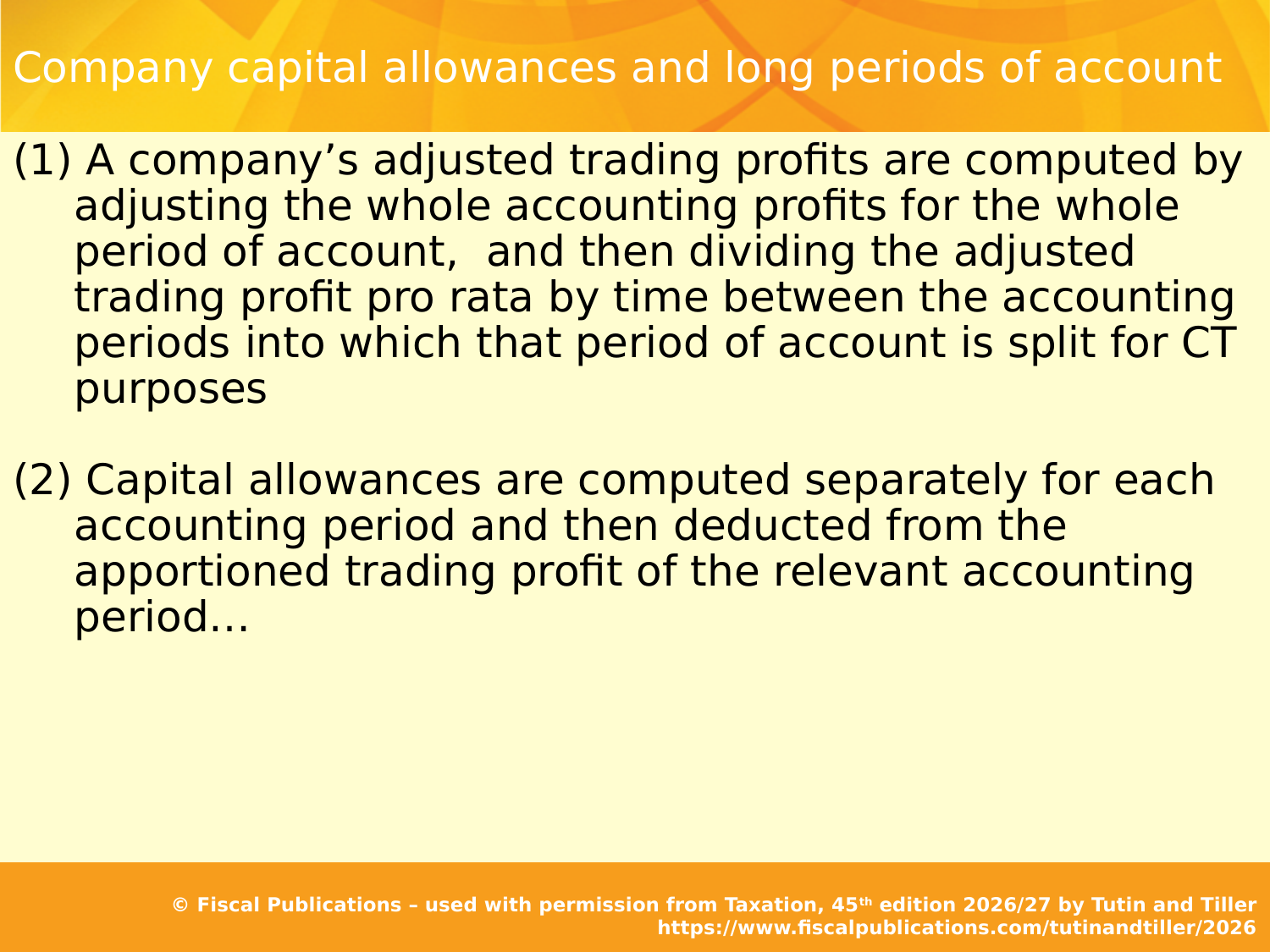

# Company capital allowances and long periods of account
(1) A company’s adjusted trading profits are computed by adjusting the whole accounting profits for the whole period of account,  and then dividing the adjusted trading profit pro rata by time between the accounting periods into which that period of account is split for CT purposes

(2) Capital allowances are computed separately for each accounting period and then deducted from the apportioned trading profit of the relevant accounting period…